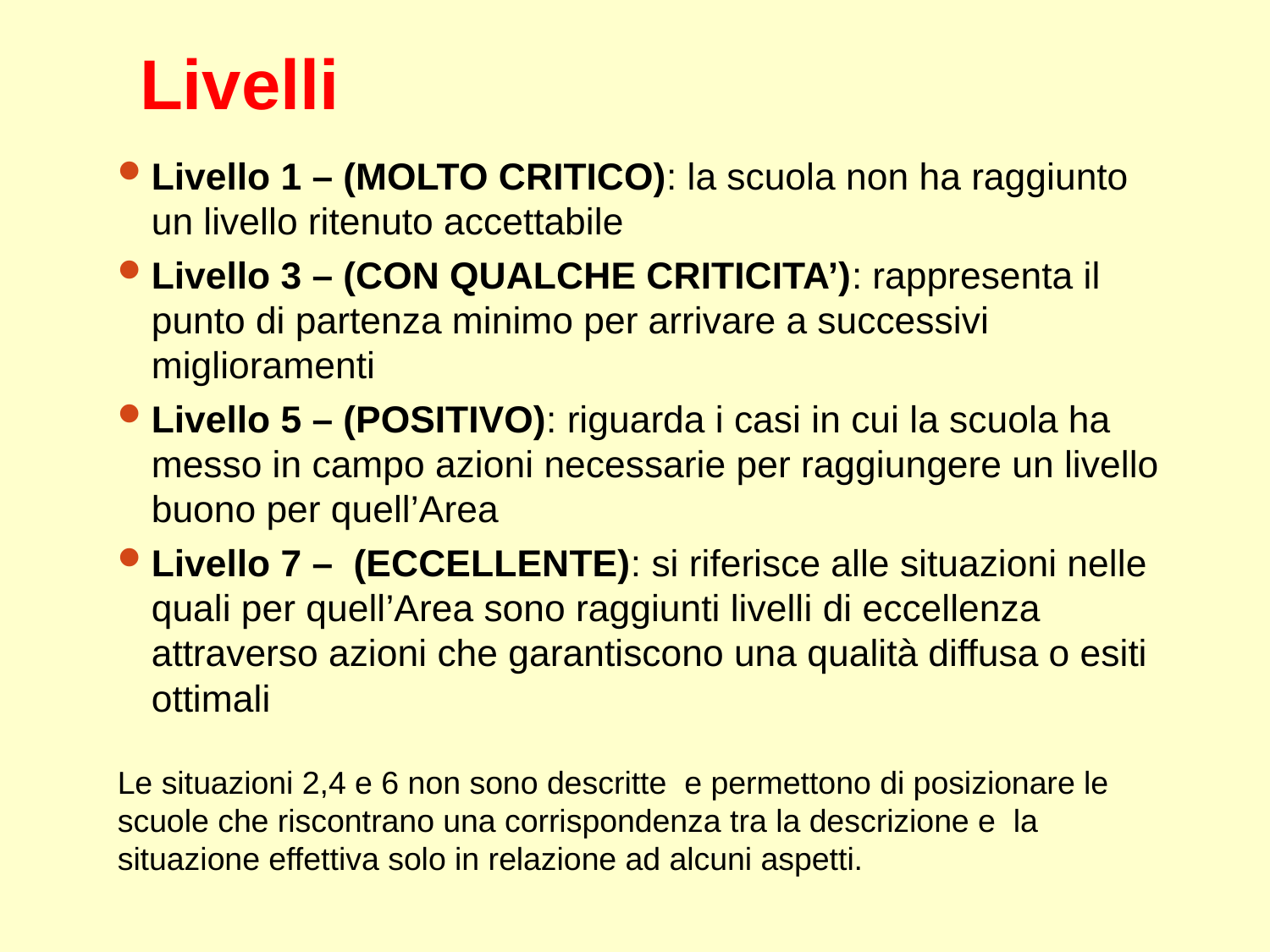

# Livelli
Livello 1 – (MOLTO CRITICO): la scuola non ha raggiunto un livello ritenuto accettabile
Livello 3 – (CON QUALCHE CRITICITA’): rappresenta il punto di partenza minimo per arrivare a successivi miglioramenti
Livello 5 – (POSITIVO): riguarda i casi in cui la scuola ha messo in campo azioni necessarie per raggiungere un livello buono per quell’Area
Livello 7 –  (ECCELLENTE): si riferisce alle situazioni nelle quali per quell’Area sono raggiunti livelli di eccellenza attraverso azioni che garantiscono una qualità diffusa o esiti ottimali
Le situazioni 2,4 e 6 non sono descritte  e permettono di posizionare le scuole che riscontrano una corrispondenza tra la descrizione e  la situazione effettiva solo in relazione ad alcuni aspetti.